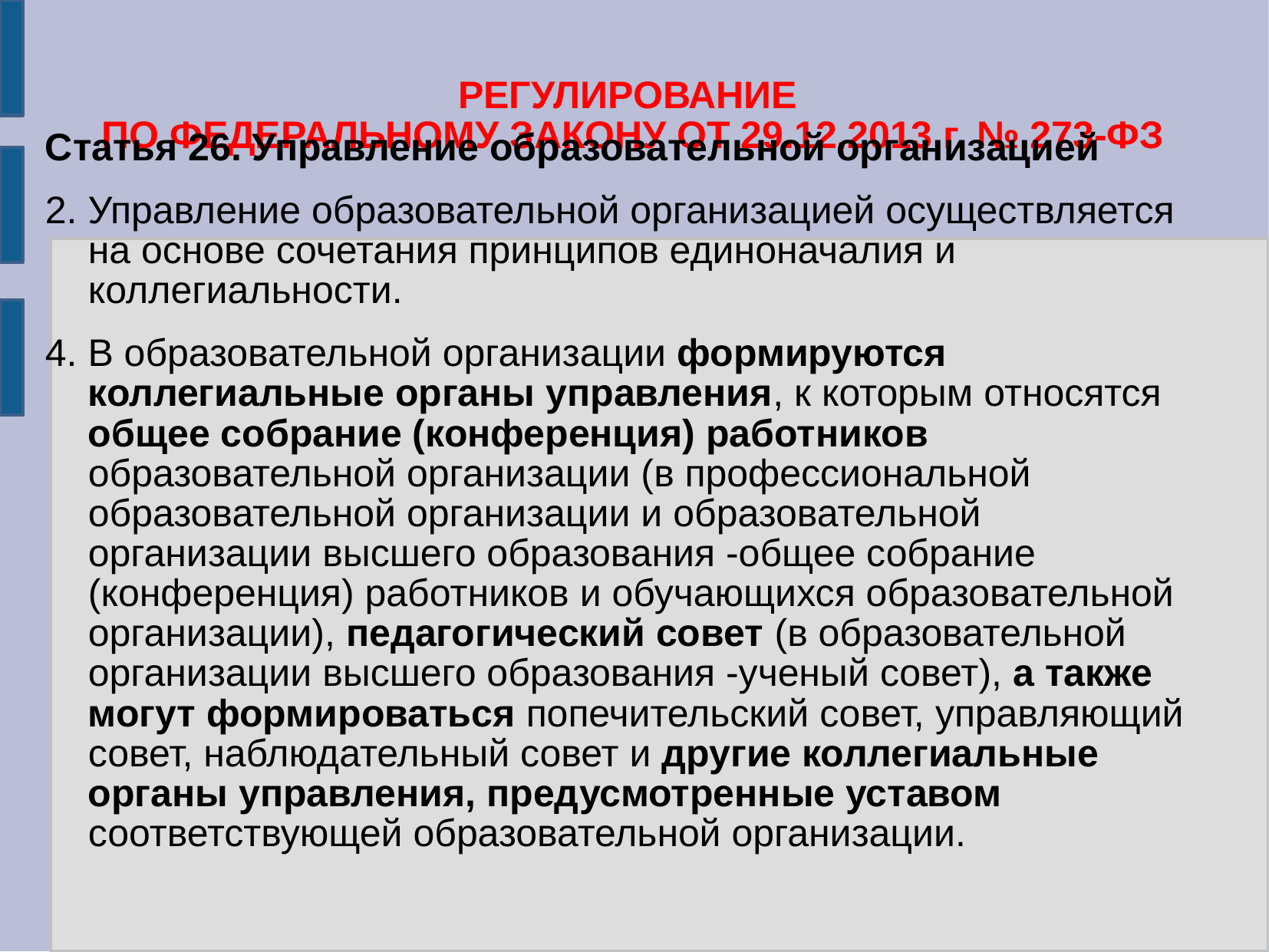

# РЕГУЛИРОВАНИЕ ПО ФЕДЕРАЛЬНОМУ ЗАКОНУ ОТ 29.12.2013 г. № 273-ФЗ
Статья 26. Управление образовательной организацией
2. Управление образовательной организацией осуществляется на основе сочетания принципов единоначалия и коллегиальности.
4. В образовательной организации формируются коллегиальные органы управления, к которым относятся общее собрание (конференция) работников образовательной организации (в профессиональной образовательной организации и образовательной организации высшего образования -общее собрание (конференция) работников и обучающихся образовательной организации), педагогический совет (в образовательной организации высшего образования -ученый совет), а также могут формироваться попечительский совет, управляющий совет, наблюдательный совет и другие коллегиальные органы управления, предусмотренные уставом соответствующей образовательной организации.